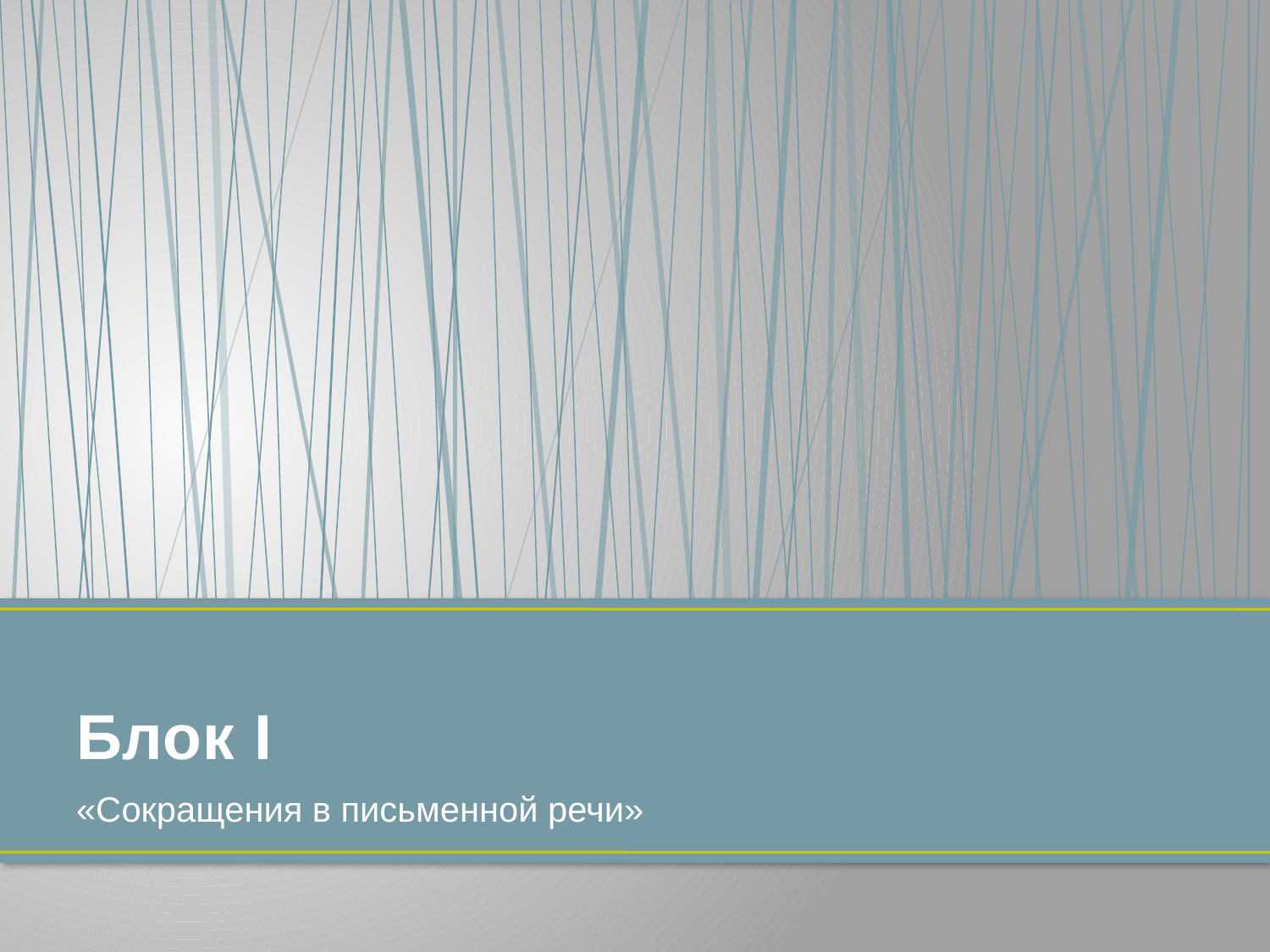

# Блок I
«Сокращения в письменной речи»